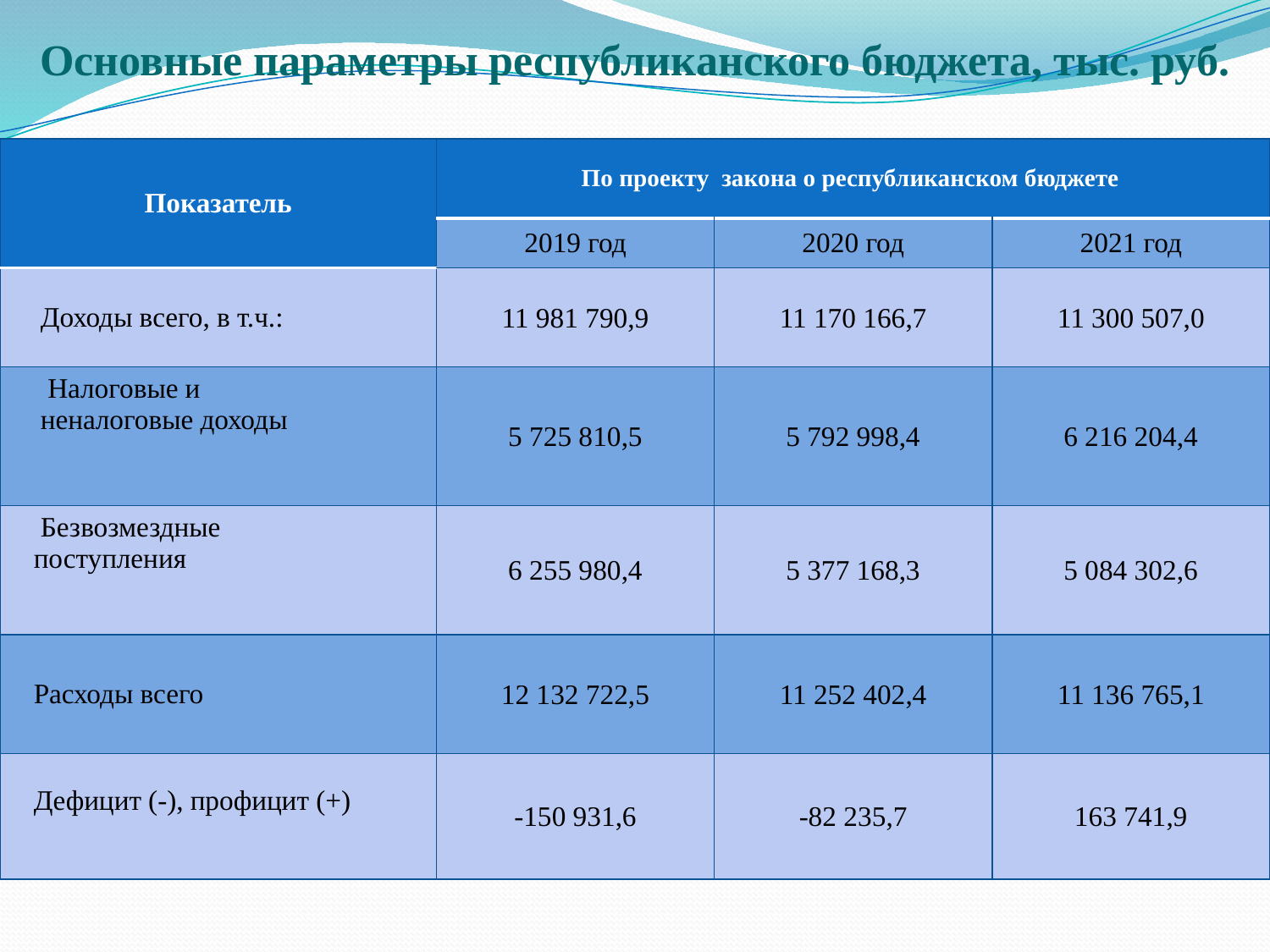

Основные параметры республиканского бюджета, тыс. руб.
| Показатель | По проекту закона о республиканском бюджете |  |  |
| --- | --- | --- | --- |
|  | 2019 год | 2020 год | 2021 год |
| Доходы всего, в т.ч.: | 11 981 790,9 | 11 170 166,7 | 11 300 507,0 |
| Налоговые и неналоговые доходы | 5 725 810,5 | 5 792 998,4 | 6 216 204,4 |
| Безвозмездные поступления | 6 255 980,4 | 5 377 168,3 | 5 084 302,6 |
| Расходы всего | 12 132 722,5 | 11 252 402,4 | 11 136 765,1 |
| Дефицит (-), профицит (+) | -150 931,6 | -82 235,7 | 163 741,9 |